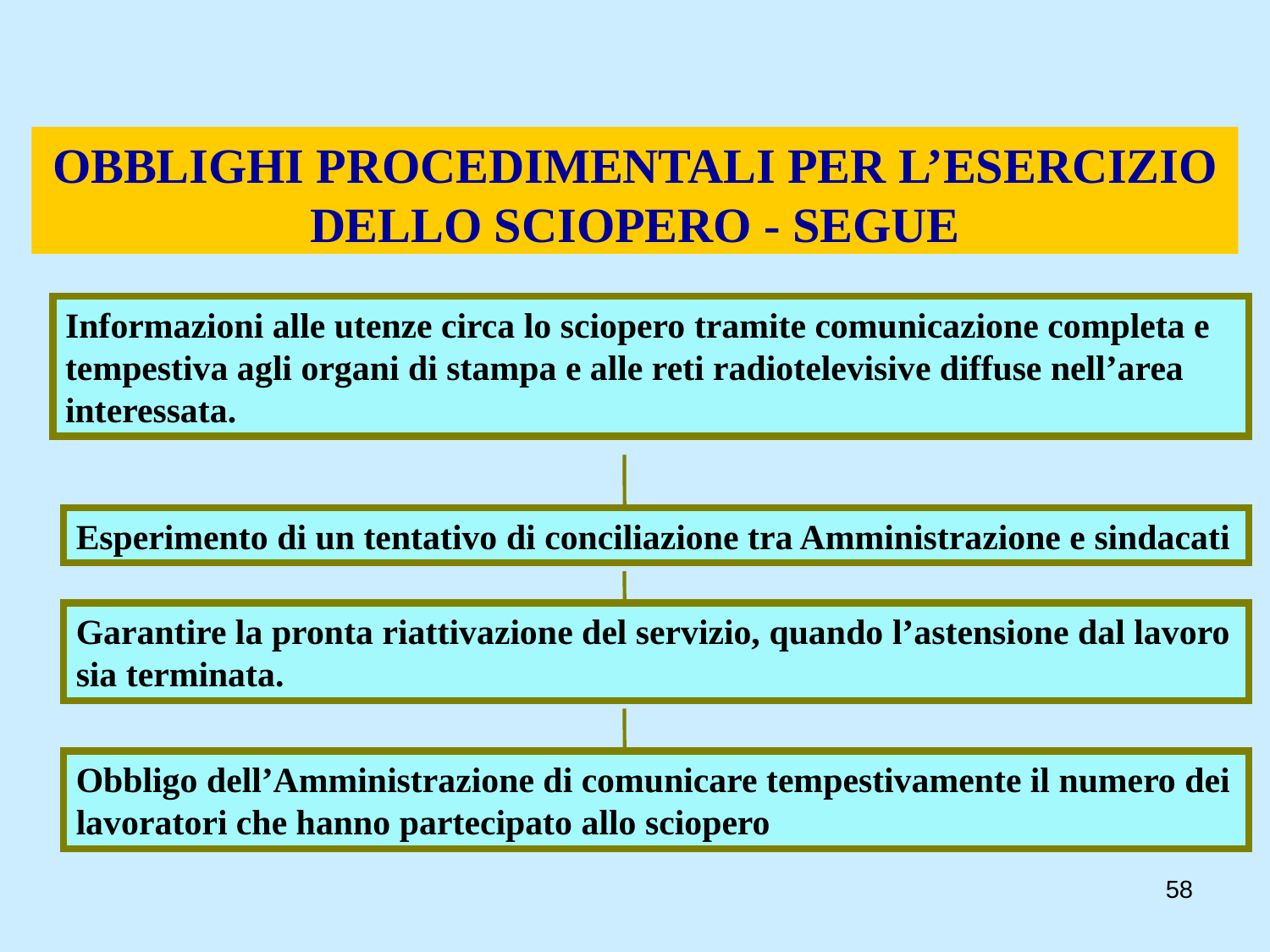

OBBLIGHI PROCEDIMENTALI PER L’ESERCIZIO DELLO SCIOPERO - SEGUE
Informazioni alle utenze circa lo sciopero tramite comunicazione completa e tempestiva agli organi di stampa e alle reti radiotelevisive diffuse nell’area interessata.

Esperimento di un tentativo di conciliazione tra Amministrazione e sindacati

Garantire la pronta riattivazione del servizio, quando l’astensione dal lavoro sia terminata.

Obbligo dell’Amministrazione di comunicare tempestivamente il numero dei lavoratori che hanno partecipato allo sciopero
58